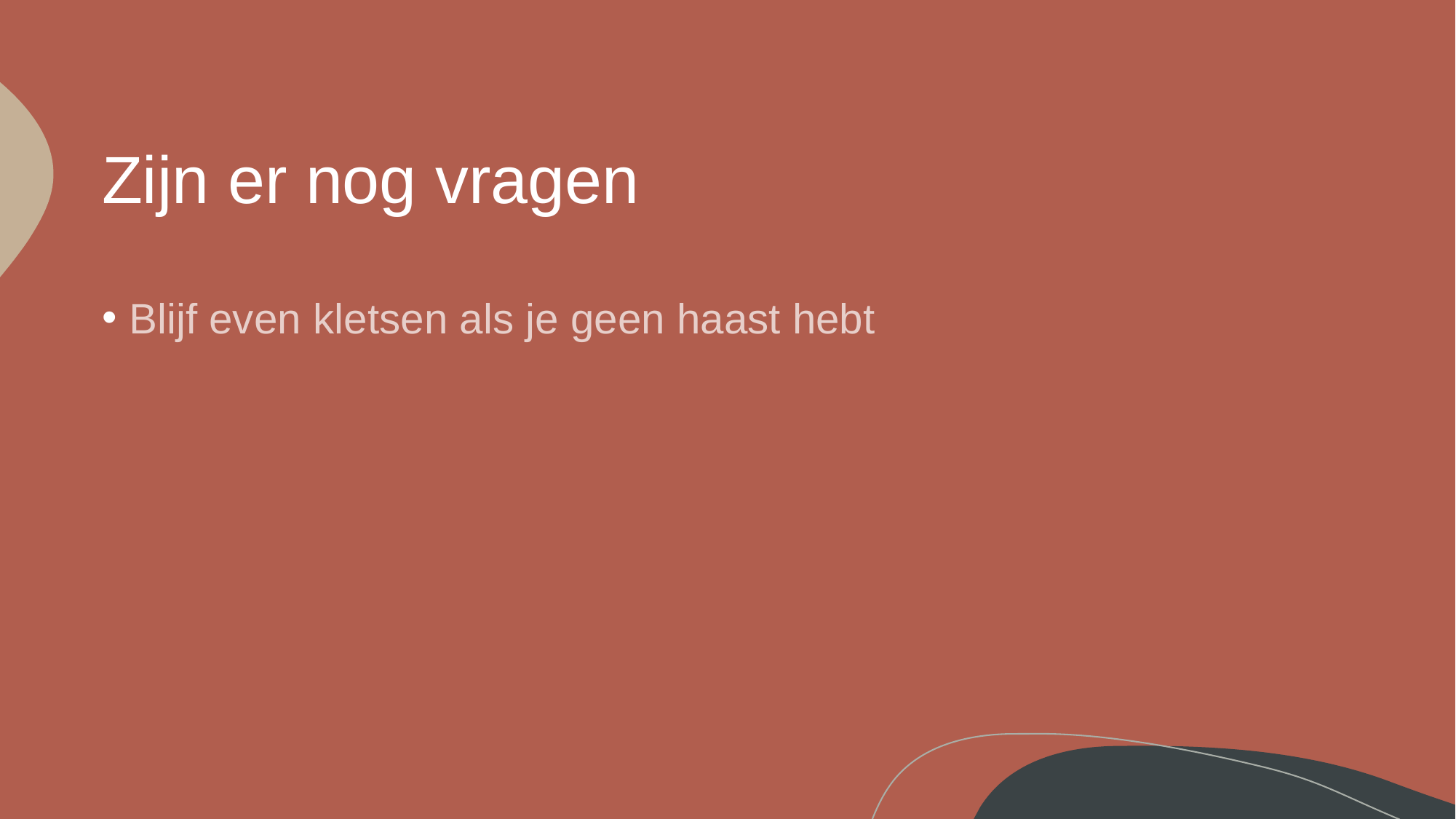

# Zijn er nog vragen
Blijf even kletsen als je geen haast hebt